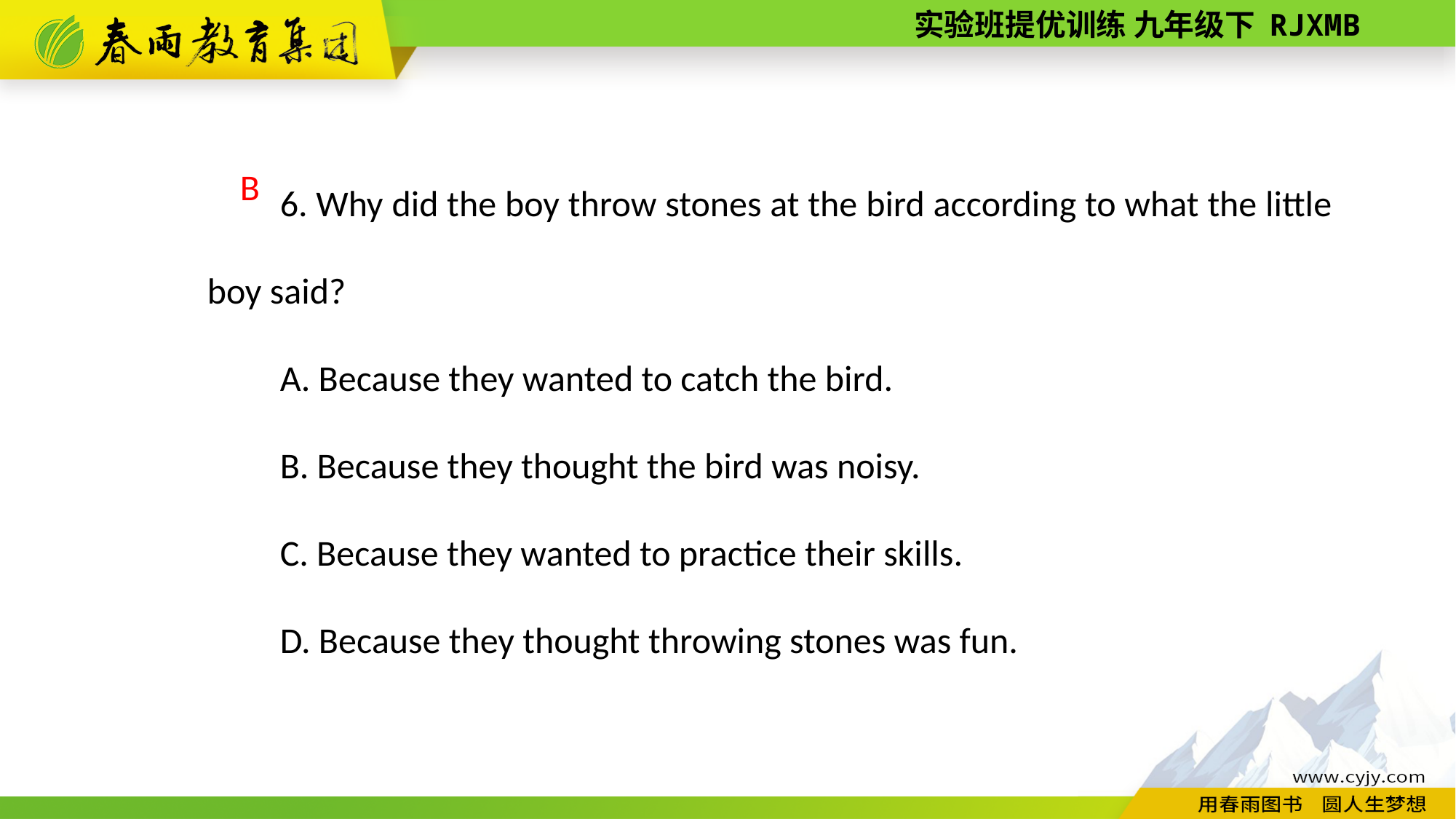

6. Why did the boy throw stones at the bird according to what the little boy said?
A. Because they wanted to catch the bird.
B. Because they thought the bird was noisy.
C. Because they wanted to practice their skills.
D. Because they thought throwing stones was fun.
B